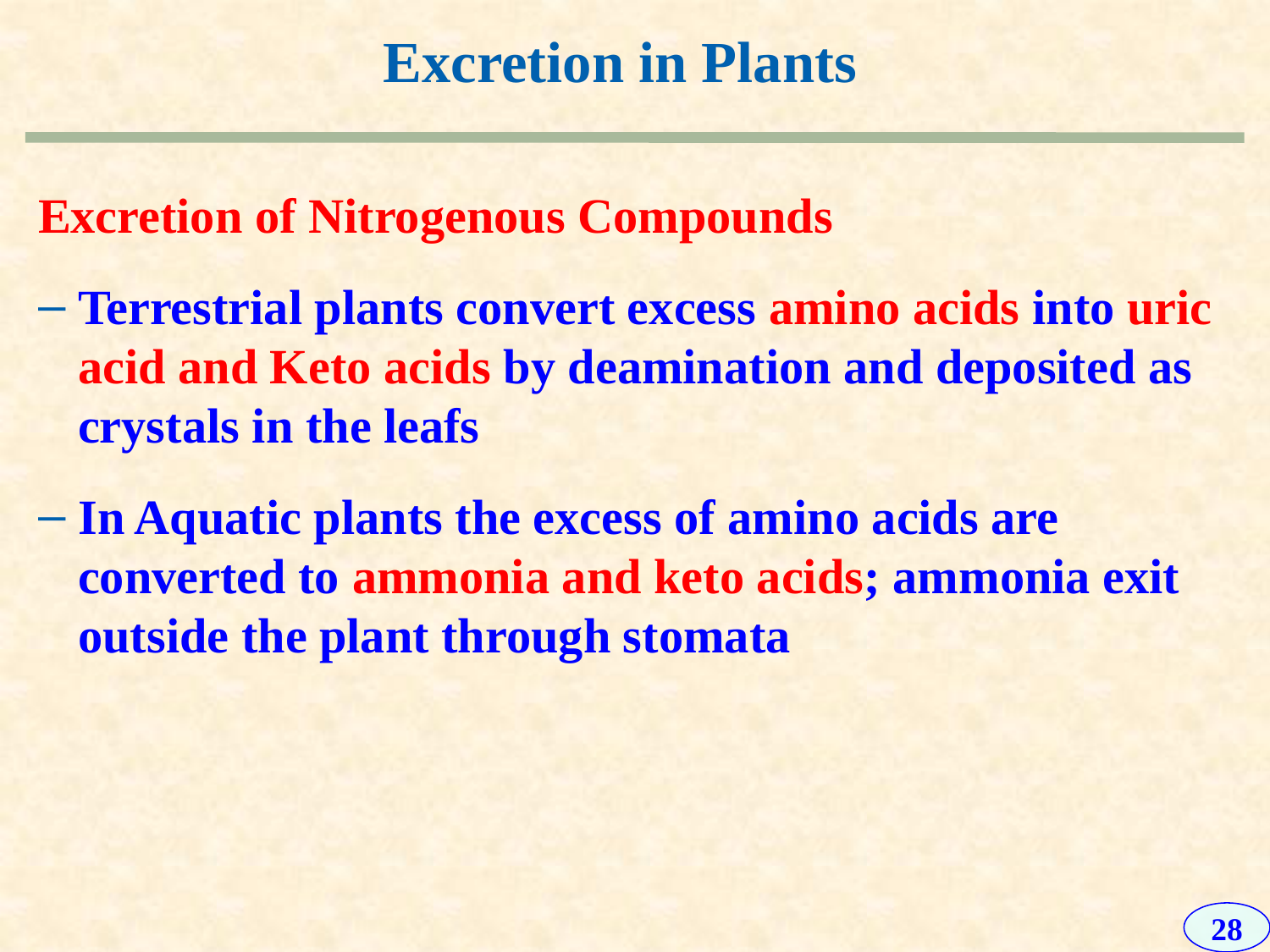

Excretion in Plants

Excretion of Nitrogenous Compounds
Terrestrial plants convert excess amino acids into uric acid and Keto acids by deamination and deposited as crystals in the leafs
In Aquatic plants the excess of amino acids are converted to ammonia and keto acids; ammonia exit outside the plant through stomata
28